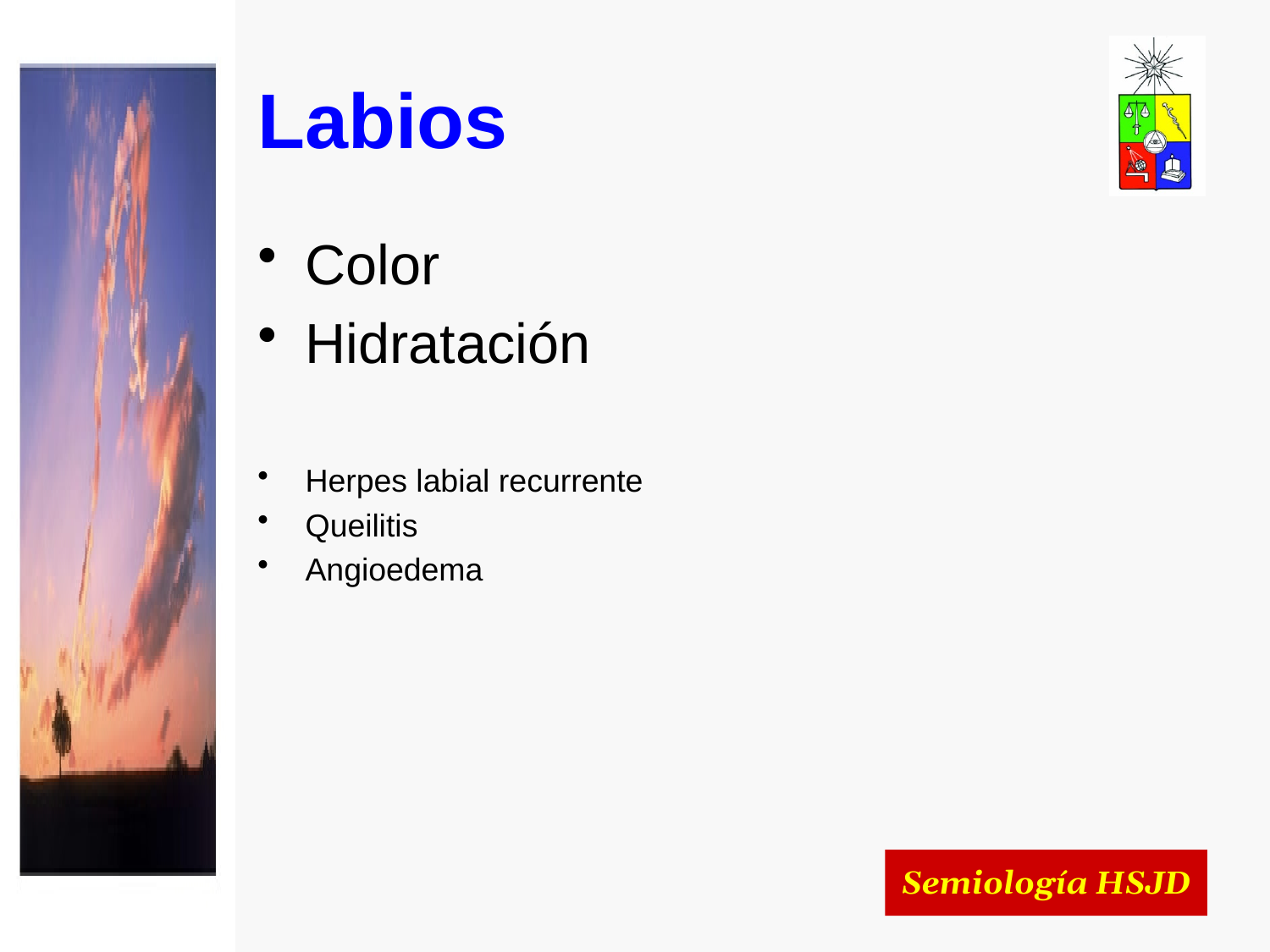

# Labios
Color
Hidratación

Herpes labial recurrente
Queilitis
Angioedema

Semiología HSJD